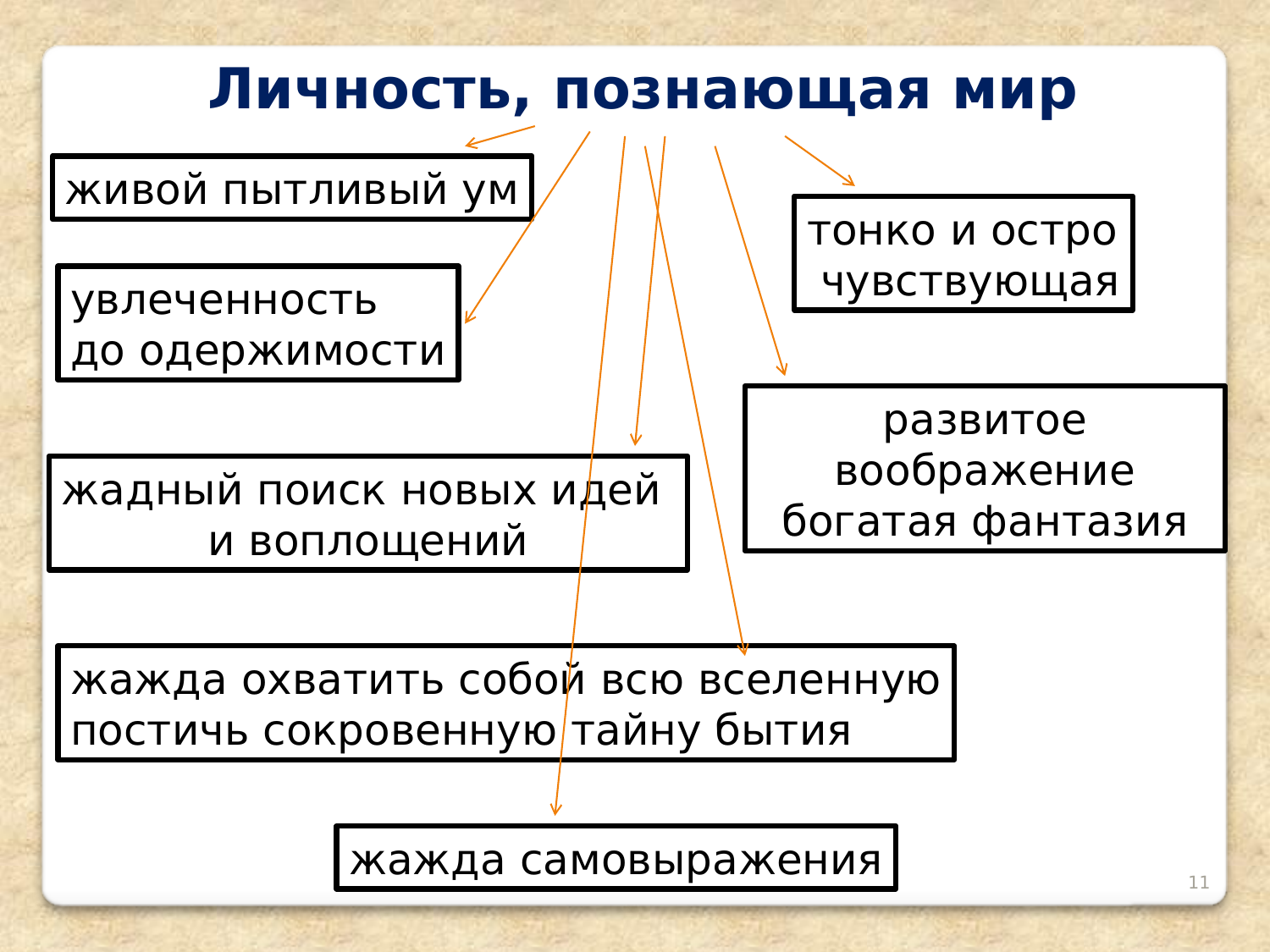

Личность, познающая мир
живой пытливый ум
тонко и остро
 чувствующая
увлеченность
до одержимости
развитое воображение
богатая фантазия
жадный поиск новых идей
и воплощений
жажда охватить собой всю вселенную
постичь сокровенную тайну бытия
жажда самовыражения
11